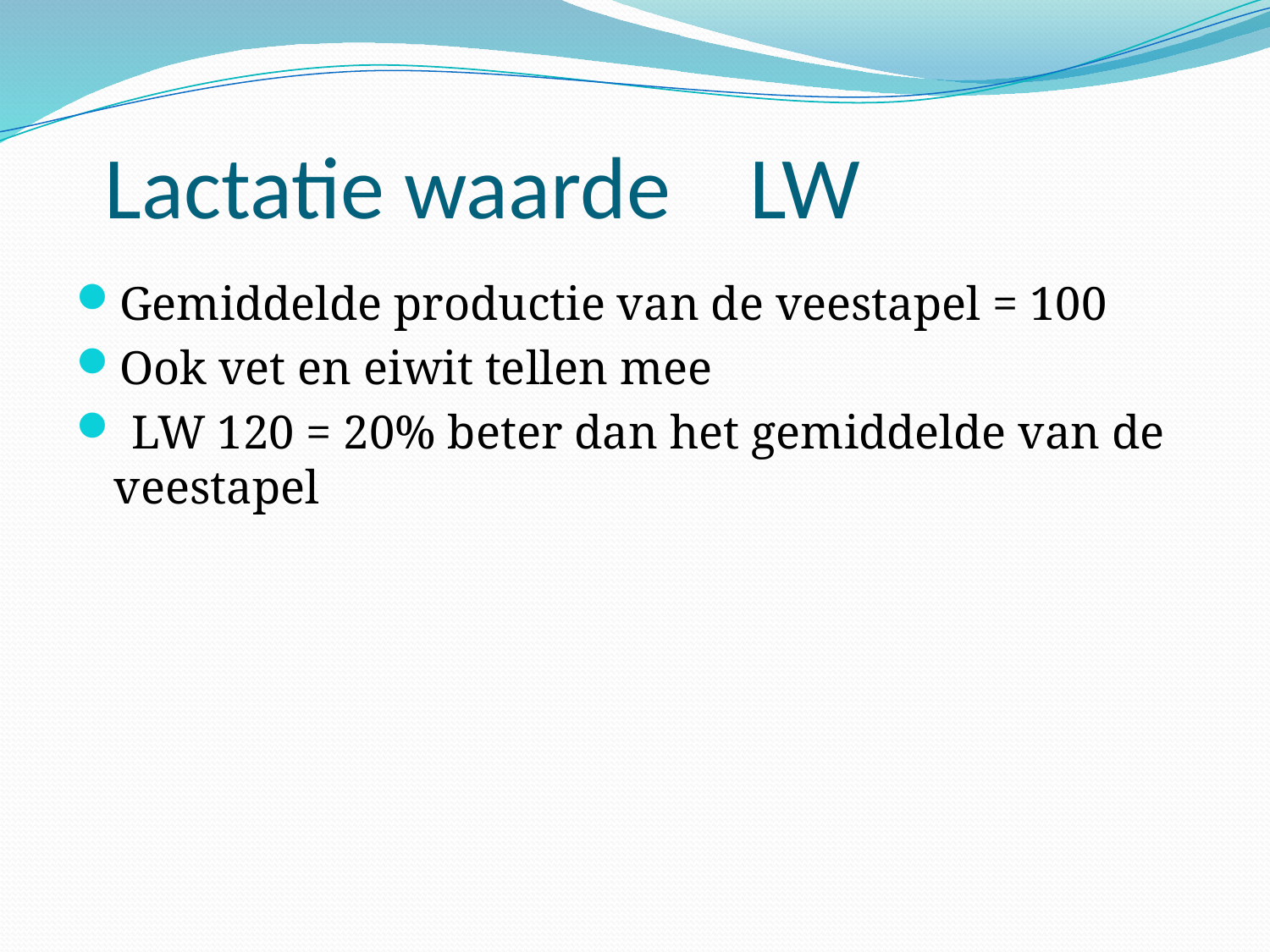

# Lactatie waarde    LW
Gemiddelde productie van de veestapel = 100
Ook vet en eiwit tellen mee
 LW 120 = 20% beter dan het gemiddelde van de veestapel